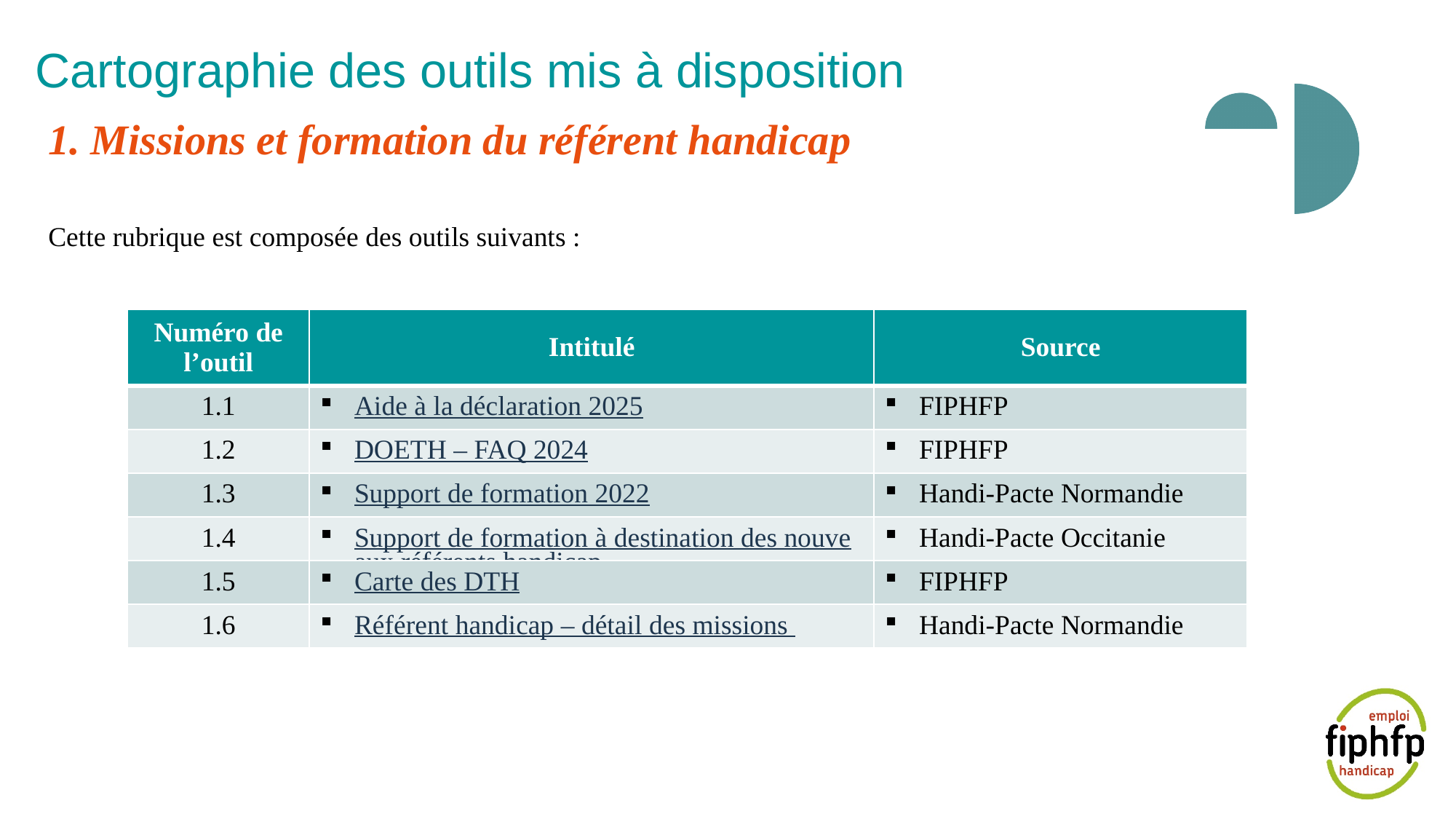

Cartographie des outils mis à disposition
1. Missions et formation du référent handicap

Cette rubrique est composée des outils suivants :

| Numéro de l’outil | Intitulé | Source |
| --- | --- | --- |
| 1.1 | Aide à la déclaration 2025 | FIPHFP |
| 1.2 | DOETH – FAQ 2024 | FIPHFP |
| 1.3 | Support de formation 2022 | Handi-Pacte Normandie |
| 1.4 | Support de formation à destination des nouveaux référents handicap | Handi-Pacte Occitanie |
| 1.5 | Carte des DTH | FIPHFP |
| 1.6 | Référent handicap – détail des missions | Handi-Pacte Normandie |